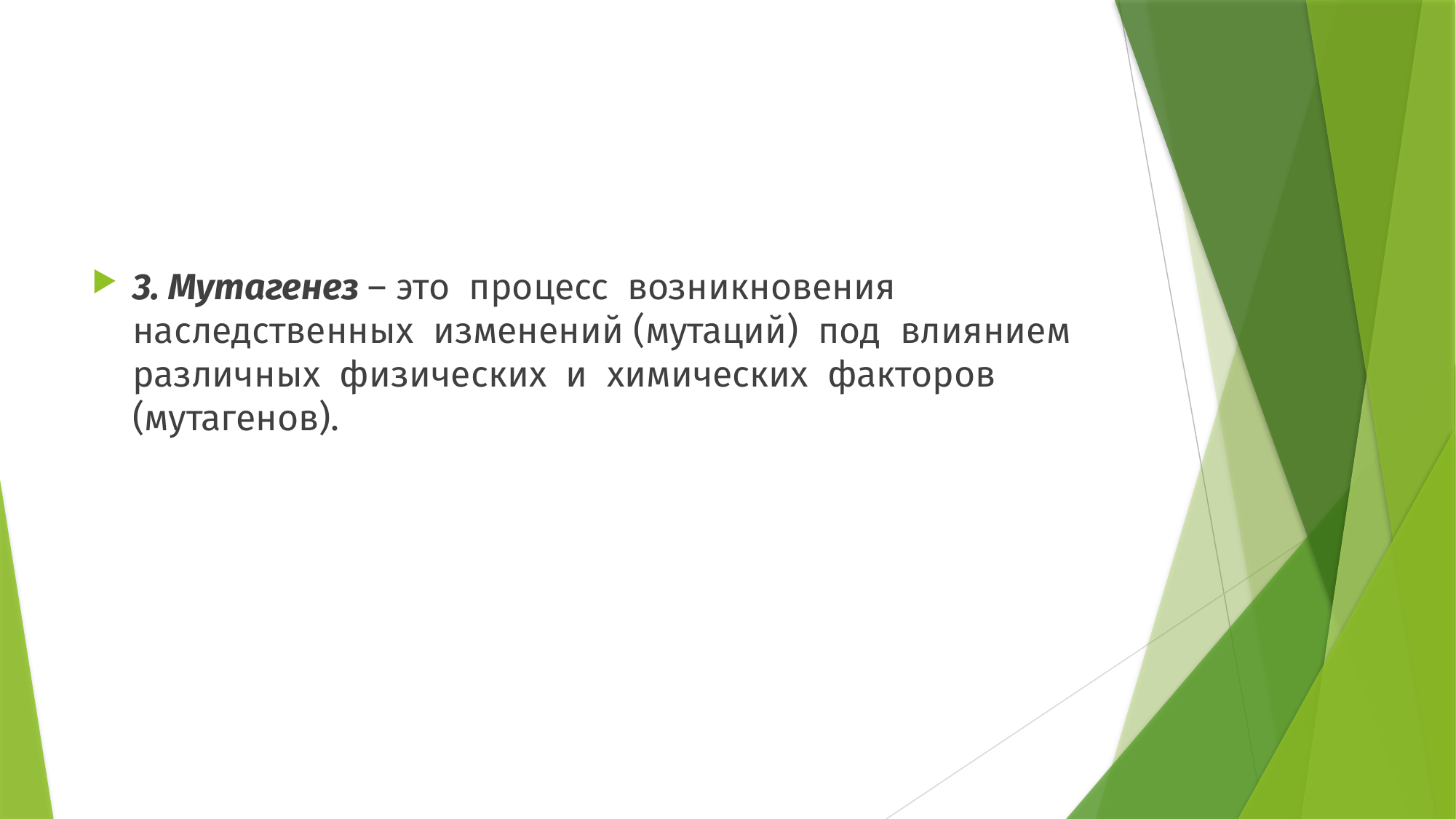

#
3. Мутагенез – это  процесс  возникновения  наследственных  изменений (мутаций)  под  влиянием  различных  физических  и  химических  факторов  (мутагенов).